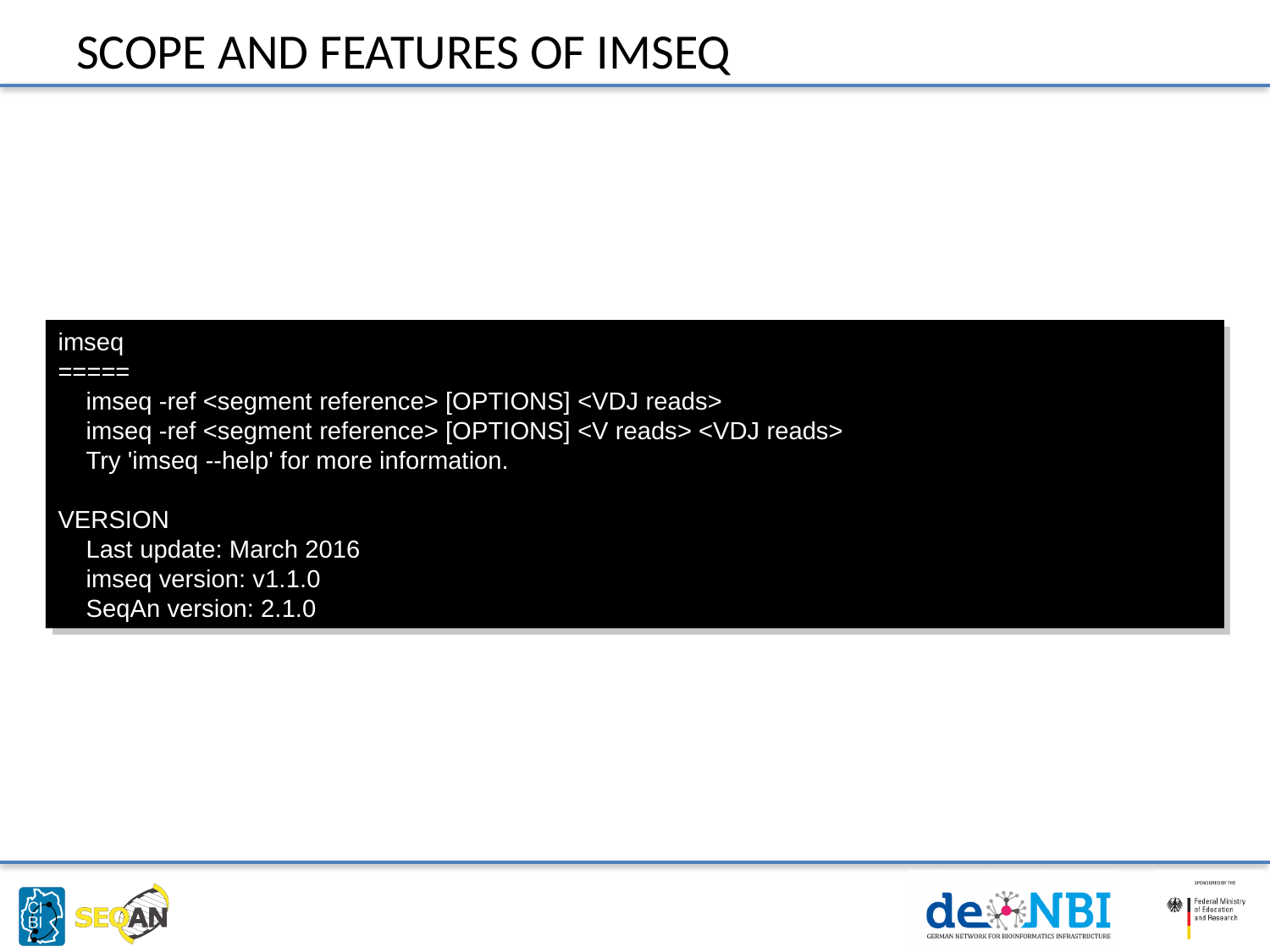

# Scope and Features of IMSEQ
imseq
=====
    imseq -ref <segment reference> [OPTIONS] <VDJ reads>
    imseq -ref <segment reference> [OPTIONS] <V reads> <VDJ reads>
    Try 'imseq --help' for more information.

VERSION
    Last update: March 2016
    imseq version: v1.1.0
    SeqAn version: 2.1.0